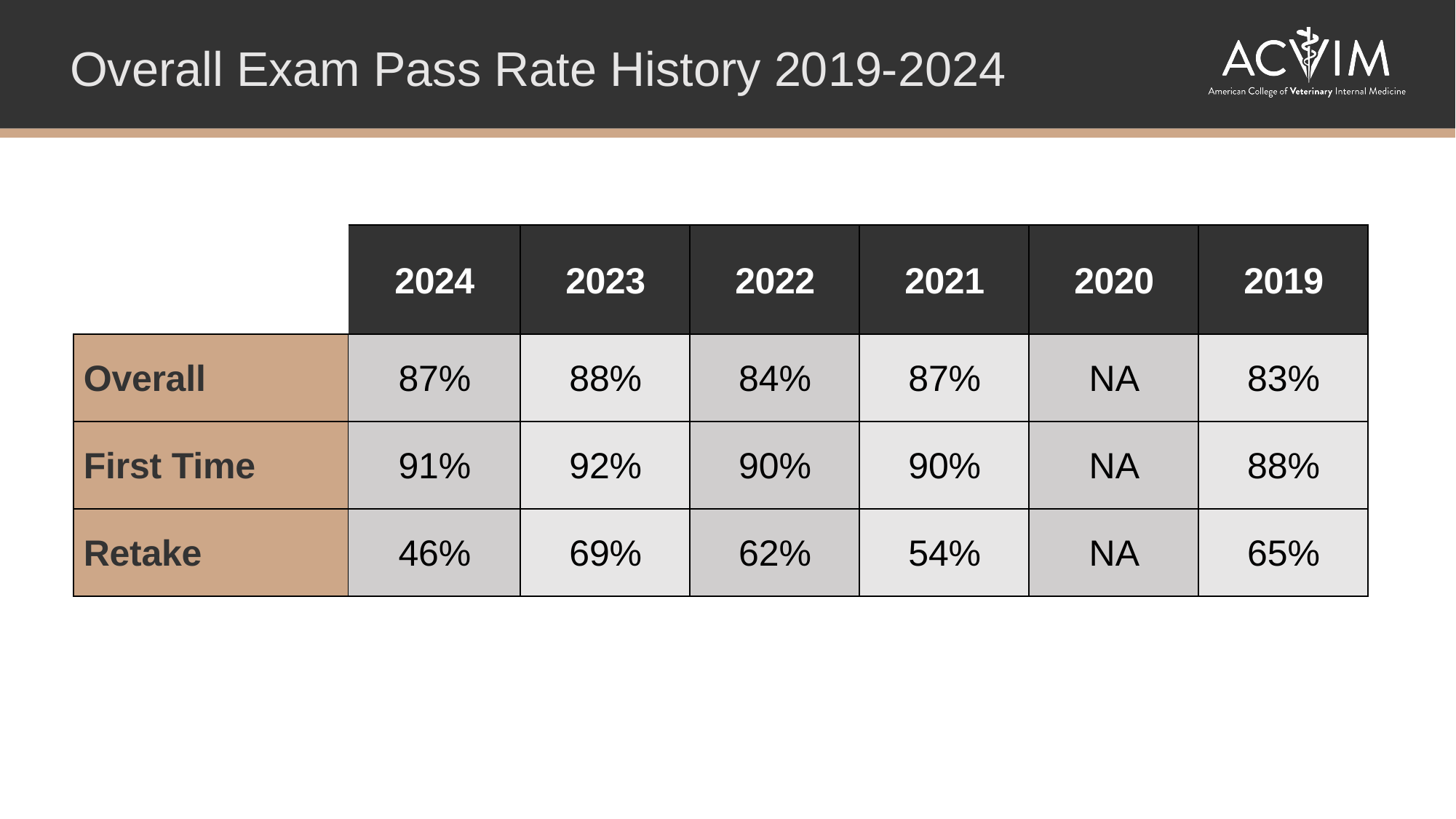

Overall Exam Pass Rate History 2019-2024
|  | 2024 | 2023 | 2022 | 2021 | 2020 | 2019 |
| --- | --- | --- | --- | --- | --- | --- |
| Overall | 87% | 88% | 84% | 87% | NA | 83% |
| First Time | 91% | 92% | 90% | 90% | NA | 88% |
| Retake | 46% | 69% | 62% | 54% | NA | 65% |